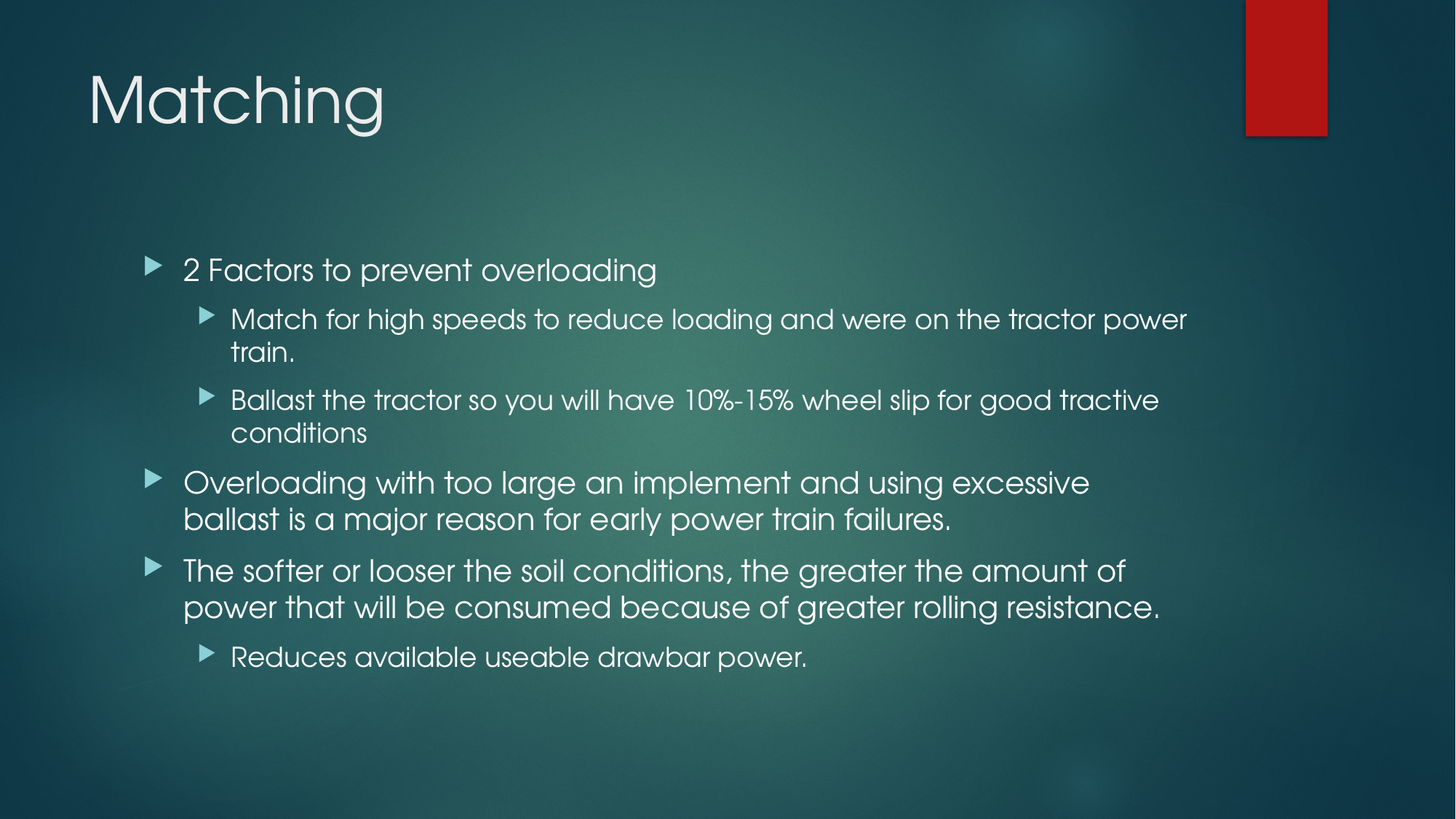

# Matching
2 Factors to prevent overloading
Match for high speeds to reduce loading and were on the tractor power train.
Ballast the tractor so you will have 10%-15% wheel slip for good tractive conditions
Overloading with too large an implement and using excessive ballast is a major reason for early power train failures.
The softer or looser the soil conditions, the greater the amount of power that will be consumed because of greater rolling resistance.
Reduces available useable drawbar power.